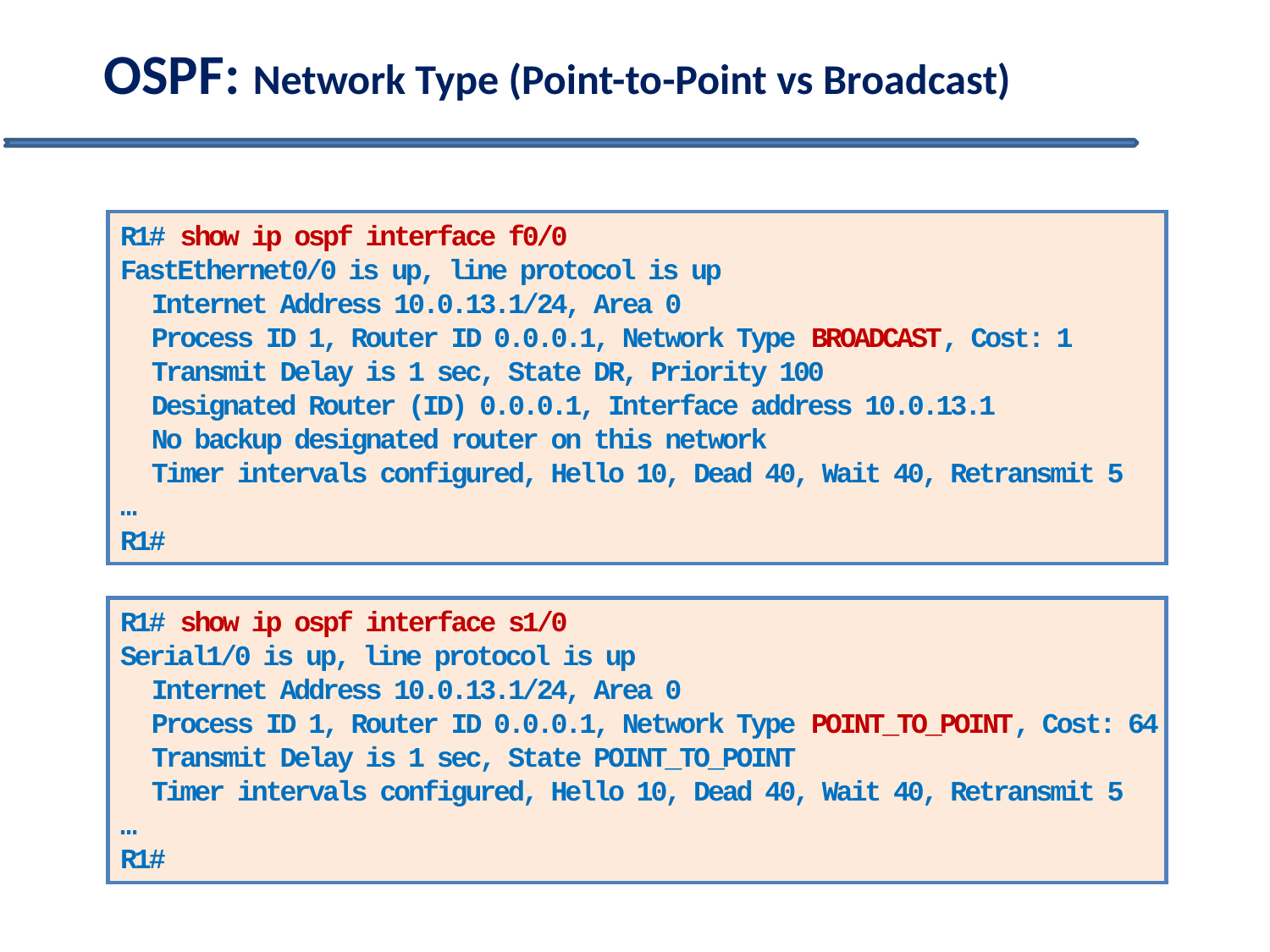

OSPF: Network Type (Point-to-Point vs Broadcast)

R1# show ip ospf interface f0/0
FastEthernet0/0 is up, line protocol is up
  Internet Address 10.0.13.1/24, Area 0
  Process ID 1, Router ID 0.0.0.1, Network Type BROADCAST, Cost: 1
  Transmit Delay is 1 sec, State DR, Priority 100
  Designated Router (ID) 0.0.0.1, Interface address 10.0.13.1
  No backup designated router on this network
  Timer intervals configured, Hello 10, Dead 40, Wait 40, Retransmit 5
…
R1#
R1# show ip ospf interface s1/0
Serial1/0 is up, line protocol is up
  Internet Address 10.0.13.1/24, Area 0
  Process ID 1, Router ID 0.0.0.1, Network Type POINT_TO_POINT, Cost: 64
  Transmit Delay is 1 sec, State POINT_TO_POINT
  Timer intervals configured, Hello 10, Dead 40, Wait 40, Retransmit 5
…
R1#